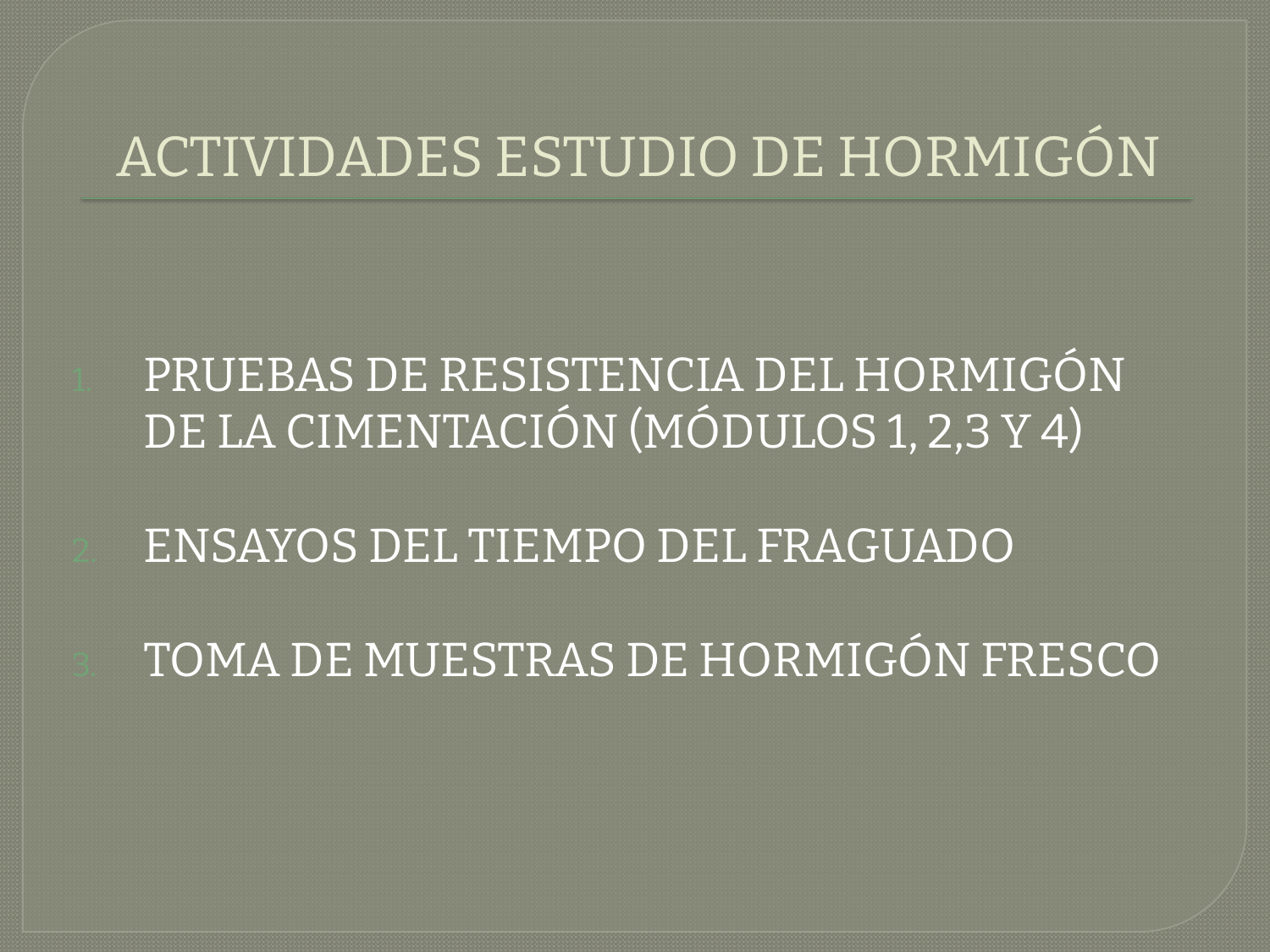

# ACTIVIDADES ESTUDIO DE HORMIGÓN
PRUEBAS DE RESISTENCIA DEL HORMIGÓN DE LA CIMENTACIÓN (MÓDULOS 1, 2,3 Y 4)

ENSAYOS DEL TIEMPO DEL FRAGUADO

TOMA DE MUESTRAS DE HORMIGÓN FRESCO